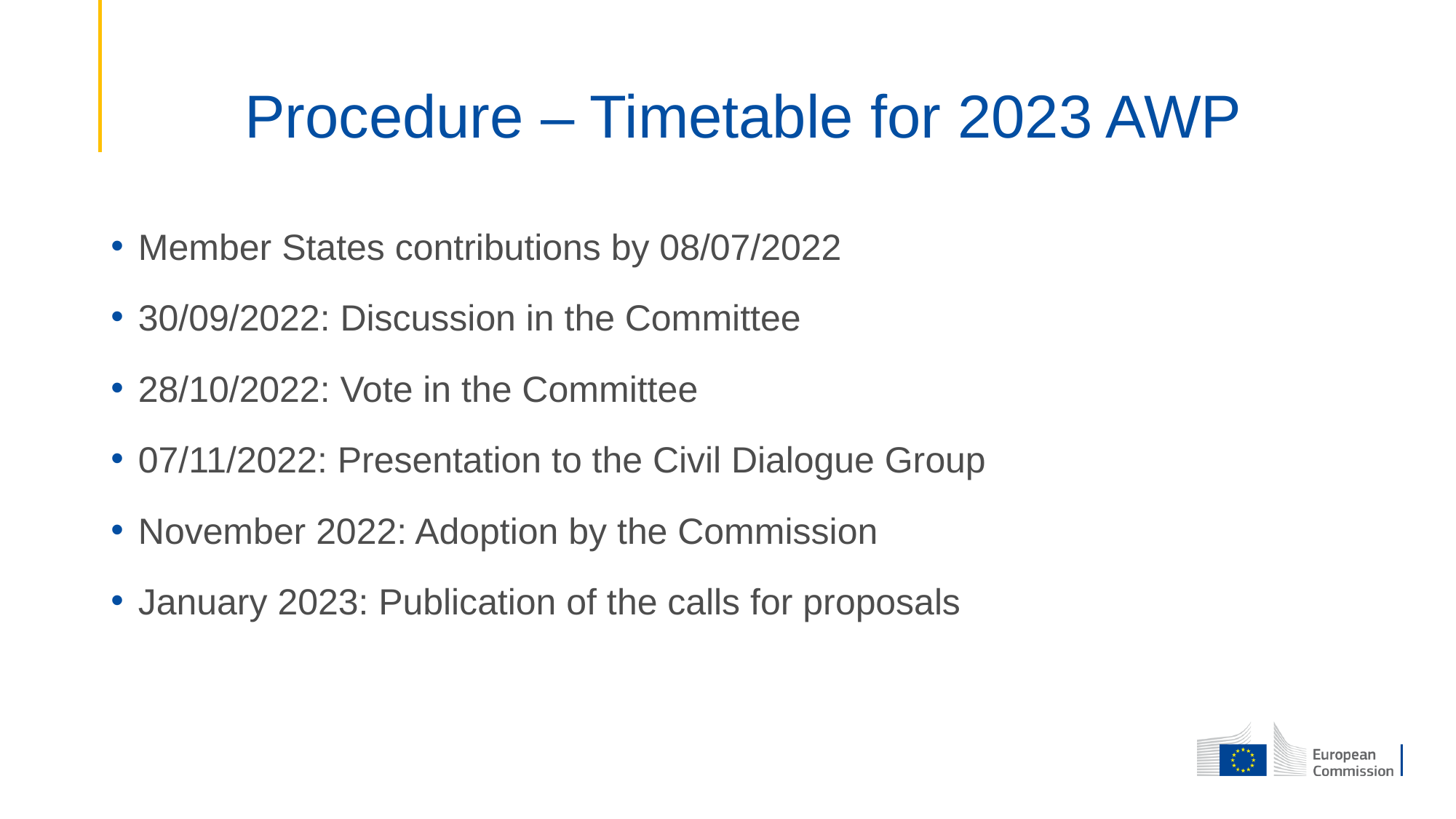

# Procedure – Timetable for 2023 AWP
Member States contributions by 08/07/2022
30/09/2022: Discussion in the Committee
28/10/2022: Vote in the Committee
07/11/2022: Presentation to the Civil Dialogue Group
November 2022: Adoption by the Commission
January 2023: Publication of the calls for proposals